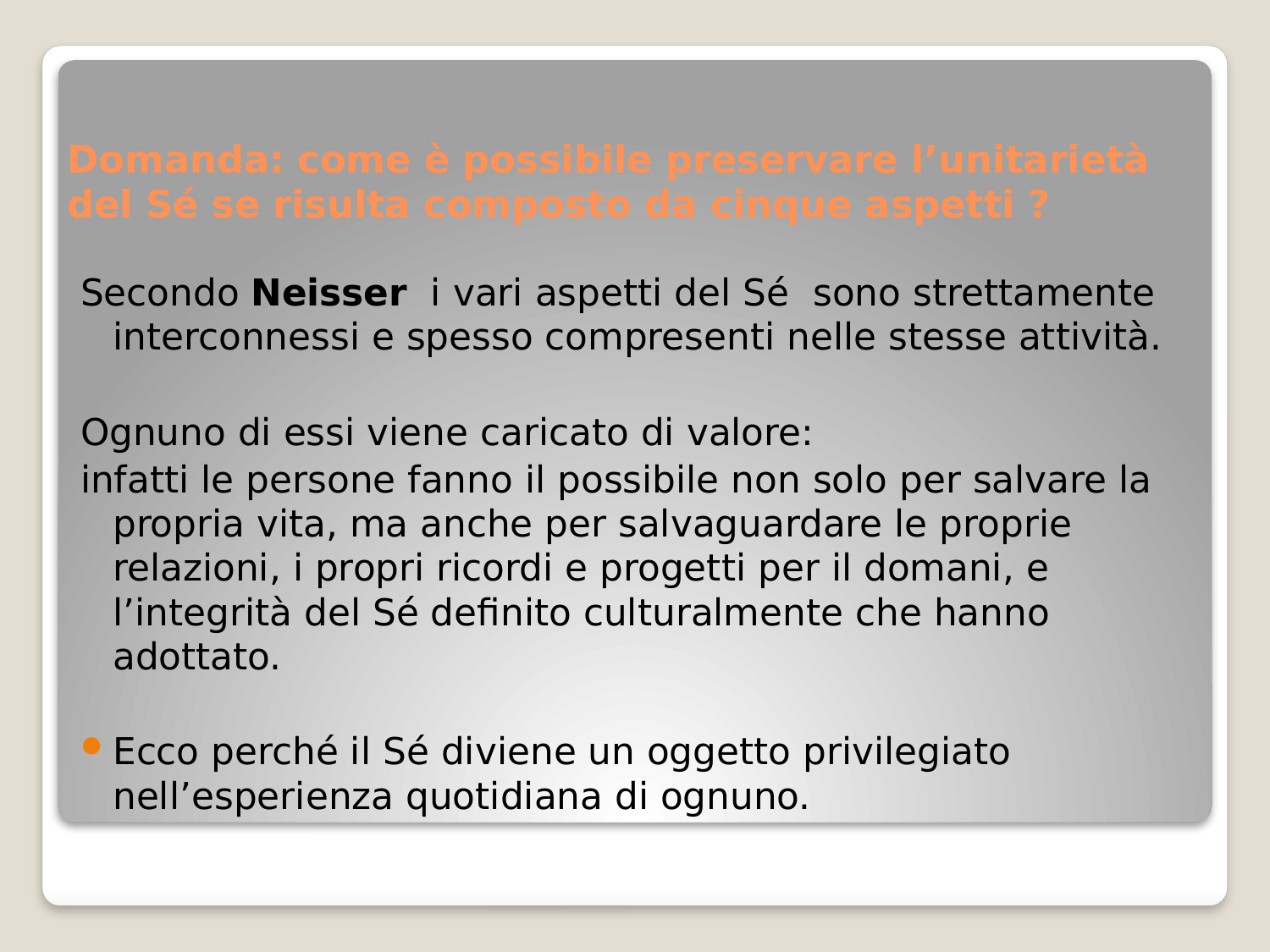

# Domanda: come è possibile preservare l’unitarietà del Sé se risulta composto da cinque aspetti ?
Secondo Neisser  i vari aspetti del Sé  sono strettamente interconnessi e spesso compresenti nelle stesse attività.

Ognuno di essi viene caricato di valore:
infatti le persone fanno il possibile non solo per salvare la propria vita, ma anche per salvaguardare le proprie relazioni, i propri ricordi e progetti per il domani, e l’integrità del Sé definito culturalmente che hanno adottato.

Ecco perché il Sé diviene un oggetto privilegiato nell’esperienza quotidiana di ognuno.